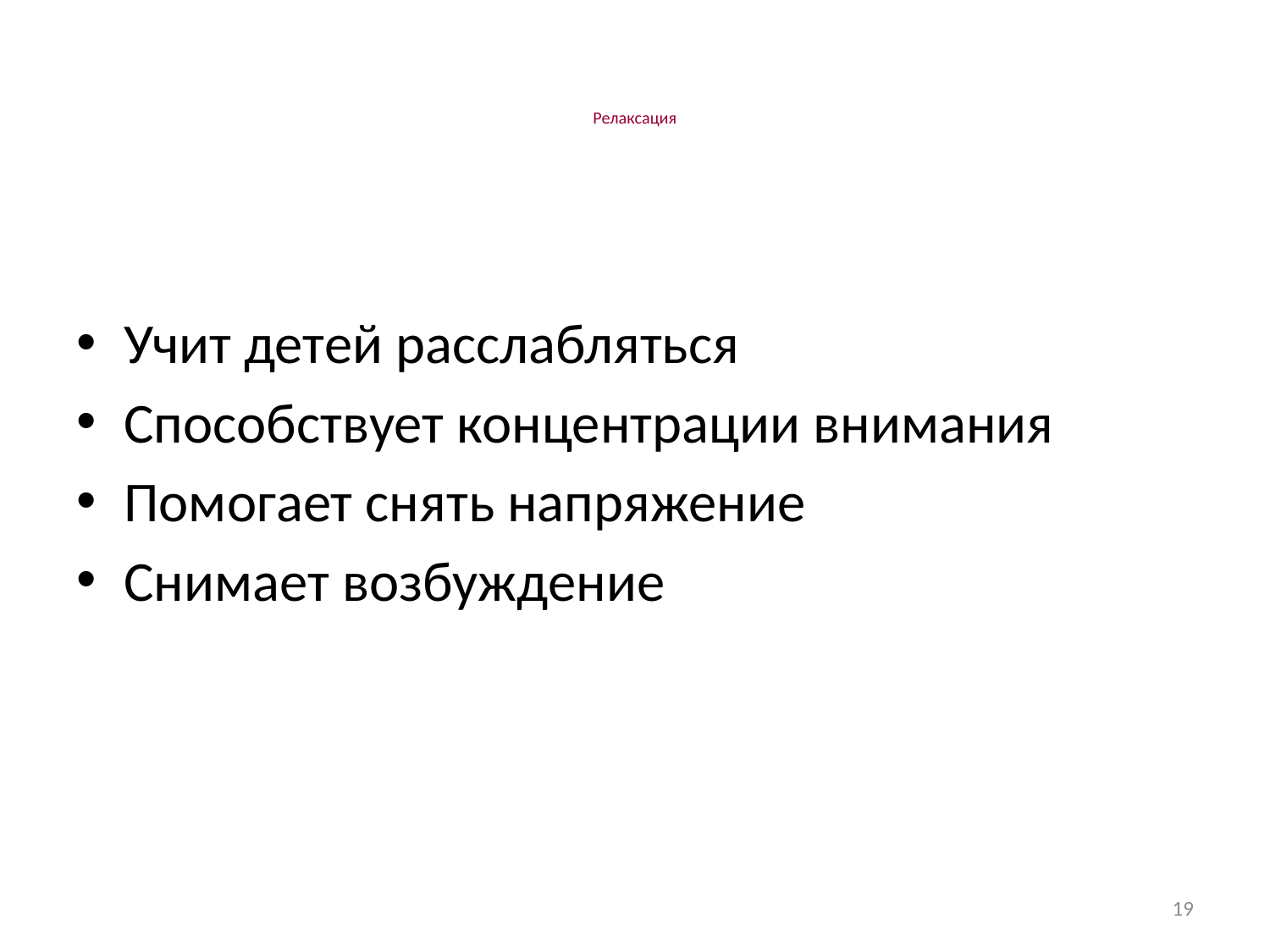

# Релаксация

Учит детей расслабляться
Способствует концентрации внимания
Помогает снять напряжение
Снимает возбуждение
19